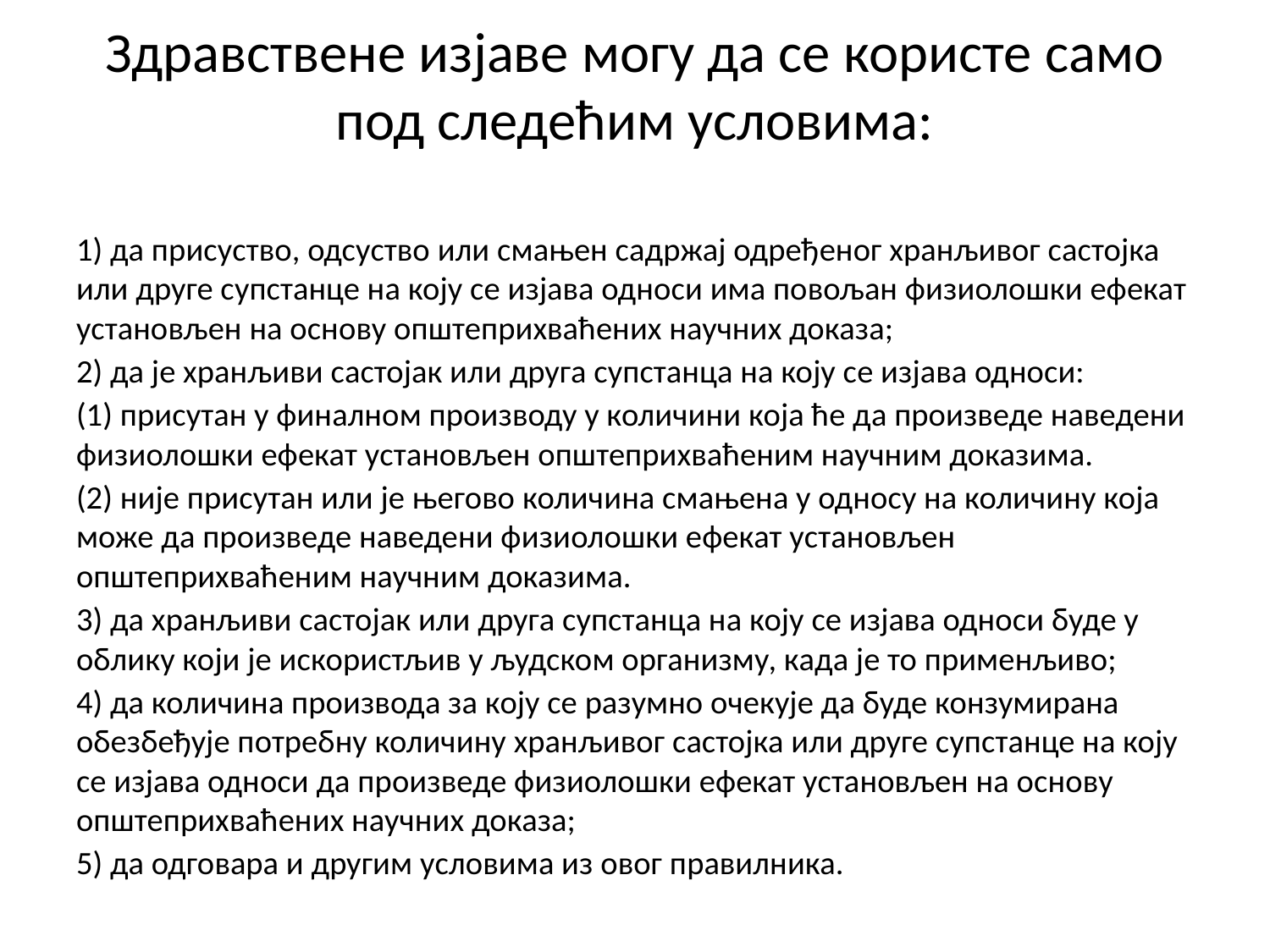

# Здравствене изјаве могу да се користе само под следећим условима:
1) да присуство, одсуство или смањен садржај одређеног хранљивог састојка или друге супстанце на коју се изјава односи има повољан физиолошки ефекат установљен на основу општеприхваћених научних доказа;
2) да је хранљиви састојак или друга супстанца на коју се изјава односи:
(1) присутан у финалном производу у количини која ће да произведе наведени физиолошки ефекат установљен општеприхваћеним научним доказима.
(2) није присутан или је његово количина смањена у односу на количину која може да произведе наведени физиолошки ефекат установљен општеприхваћеним научним доказима.
3) да хранљиви састојак или друга супстанца на коју се изјава односи буде у облику који је искористљив у људском организму, када је то применљиво;
4) да количина производа за коју се разумно очекује да буде конзумирана обезбеђује потребну количину хранљивог састојка или друге супстанце на коју се изјава односи да произведе физиолошки ефекат установљен на основу општеприхваћених научних доказа;
5) да одговара и другим условима из овог правилника.